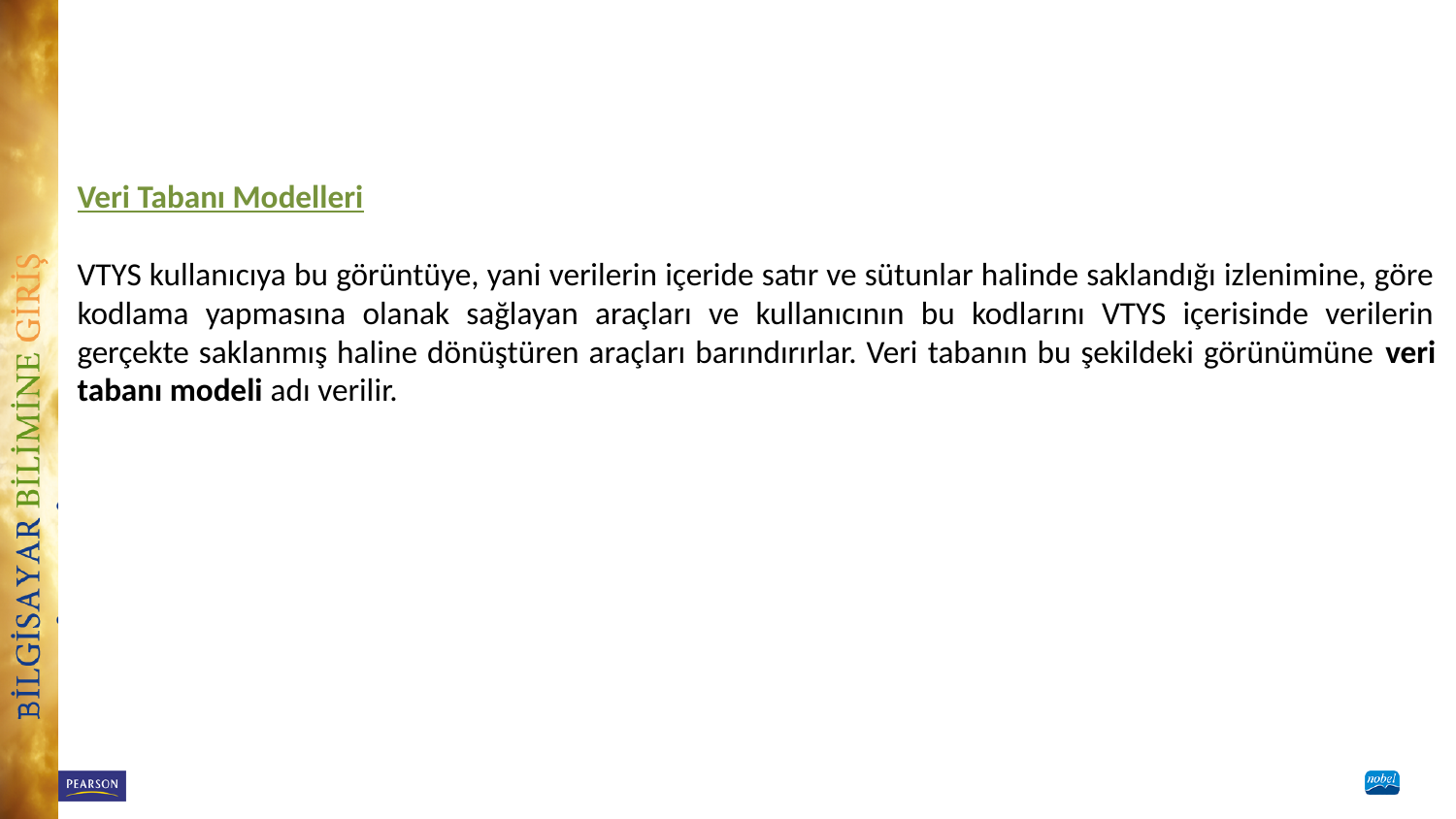

Veri Tabanı Modelleri

VTYS kullanıcıya bu görüntüye, yani verilerin içeride satır ve sütunlar halinde saklandığı izlenimine, göre kodlama yapmasına olanak sağlayan araçları ve kullanıcının bu kodlarını VTYS içerisinde verilerin gerçekte saklanmış haline dönüştüren araçları barındırırlar. Veri tabanın bu şekildeki görünümüne veri tabanı modeli adı verilir.